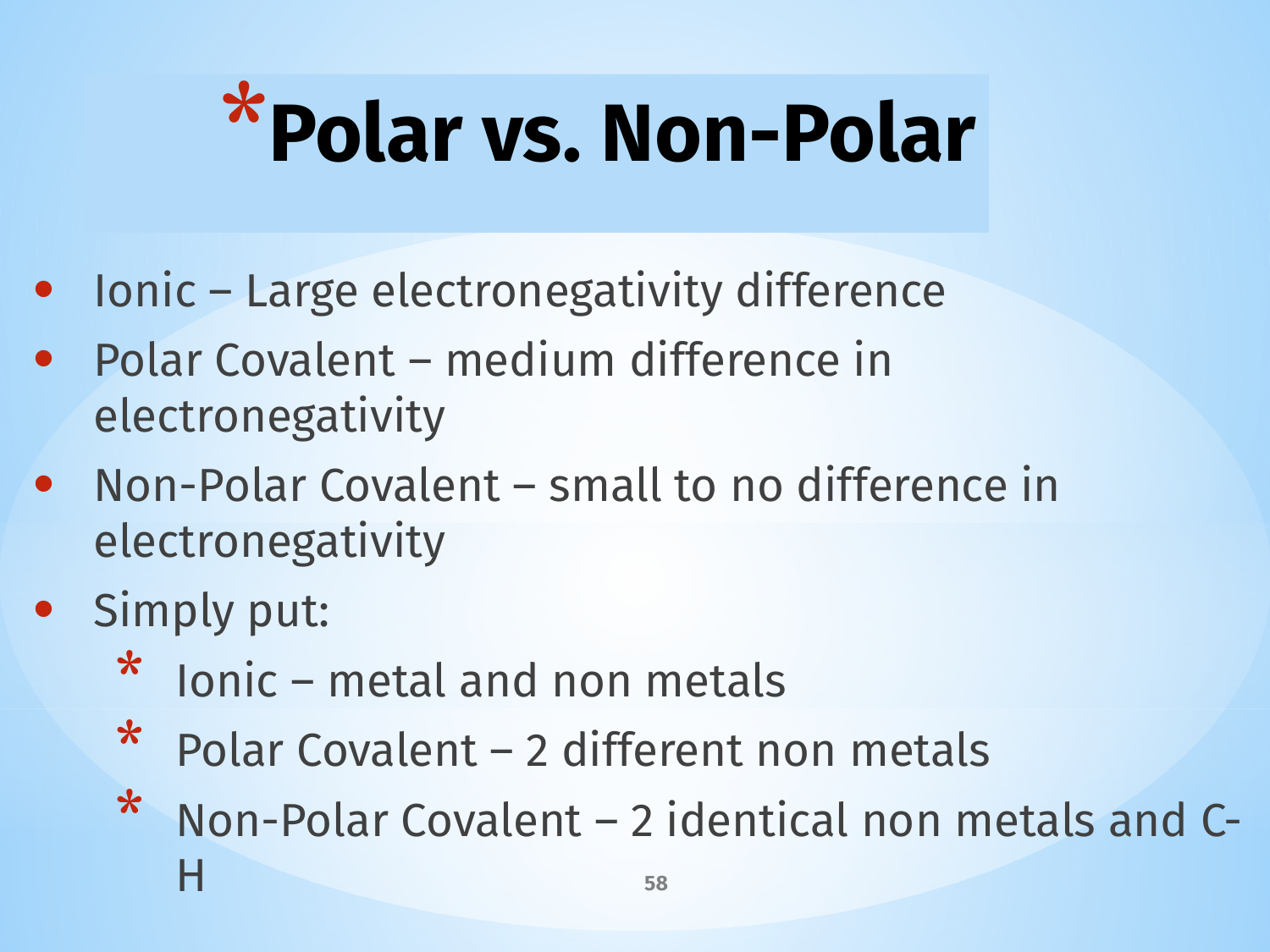

# Polar vs. Non-Polar
Ionic – Large electronegativity difference
Polar Covalent – medium difference in electronegativity
Non-Polar Covalent – small to no difference in electronegativity
Simply put:
Ionic – metal and non metals
Polar Covalent – 2 different non metals
Non-Polar Covalent – 2 identical non metals and C-H
58